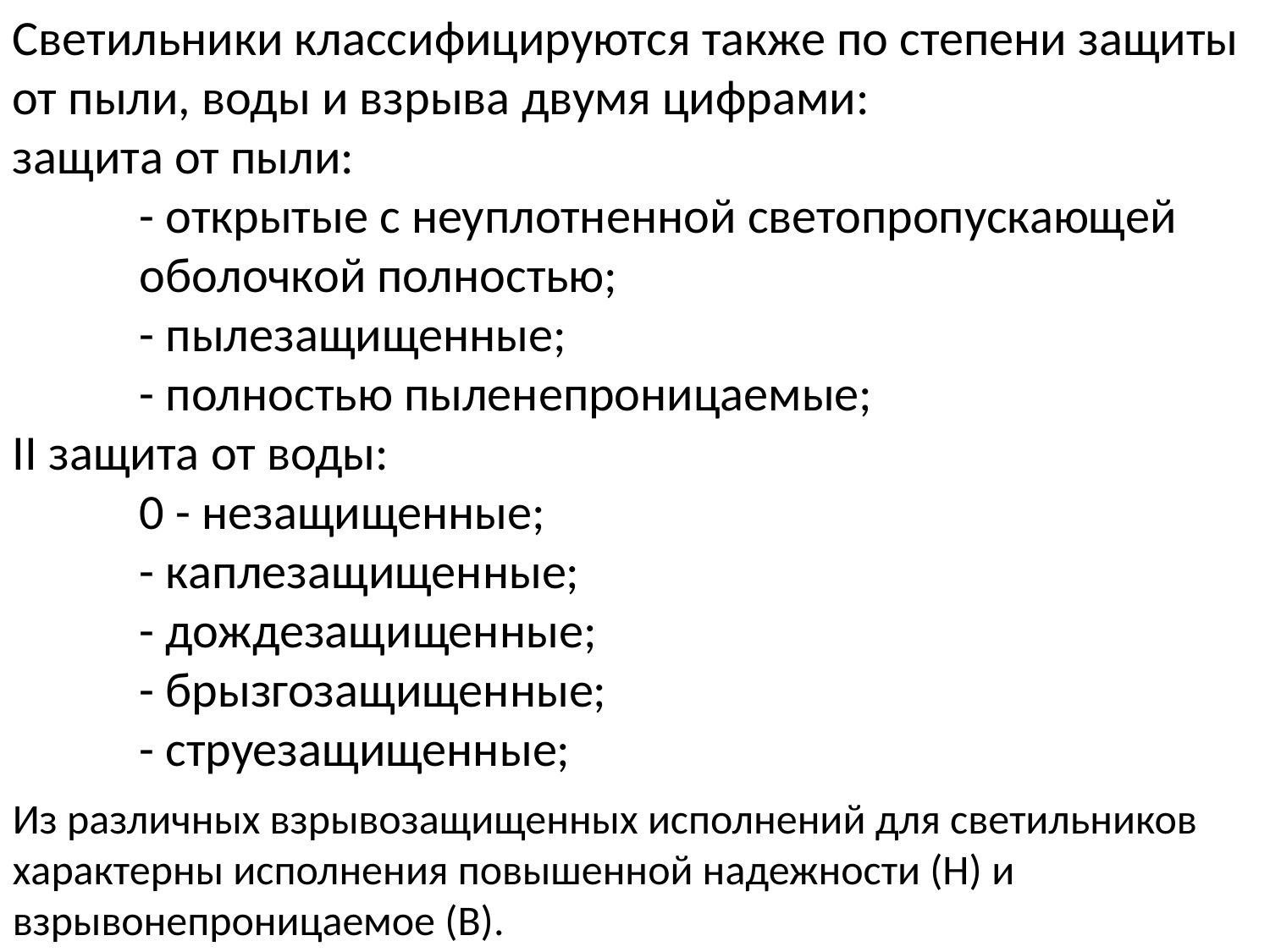

Светильники классифицируются также по степени защиты от пыли, воды и взрыва двумя цифрами:
защита от пыли:
	- открытые с неуплотненной светопропускающей 	оболочкой полностью;
	- пылезащищенные;
	- полностью пыленепроницаемые;
II защита от воды:
	0 - незащищенные;
	- каплезащищенные;
	- дождезащищенные;
	- брызгозащищенные;
	- струезащищенные;
Из различных взрывозащищенных исполнений для светильников характерны исполнения повышенной надежности (Н) и взрывонепроницаемое (В).